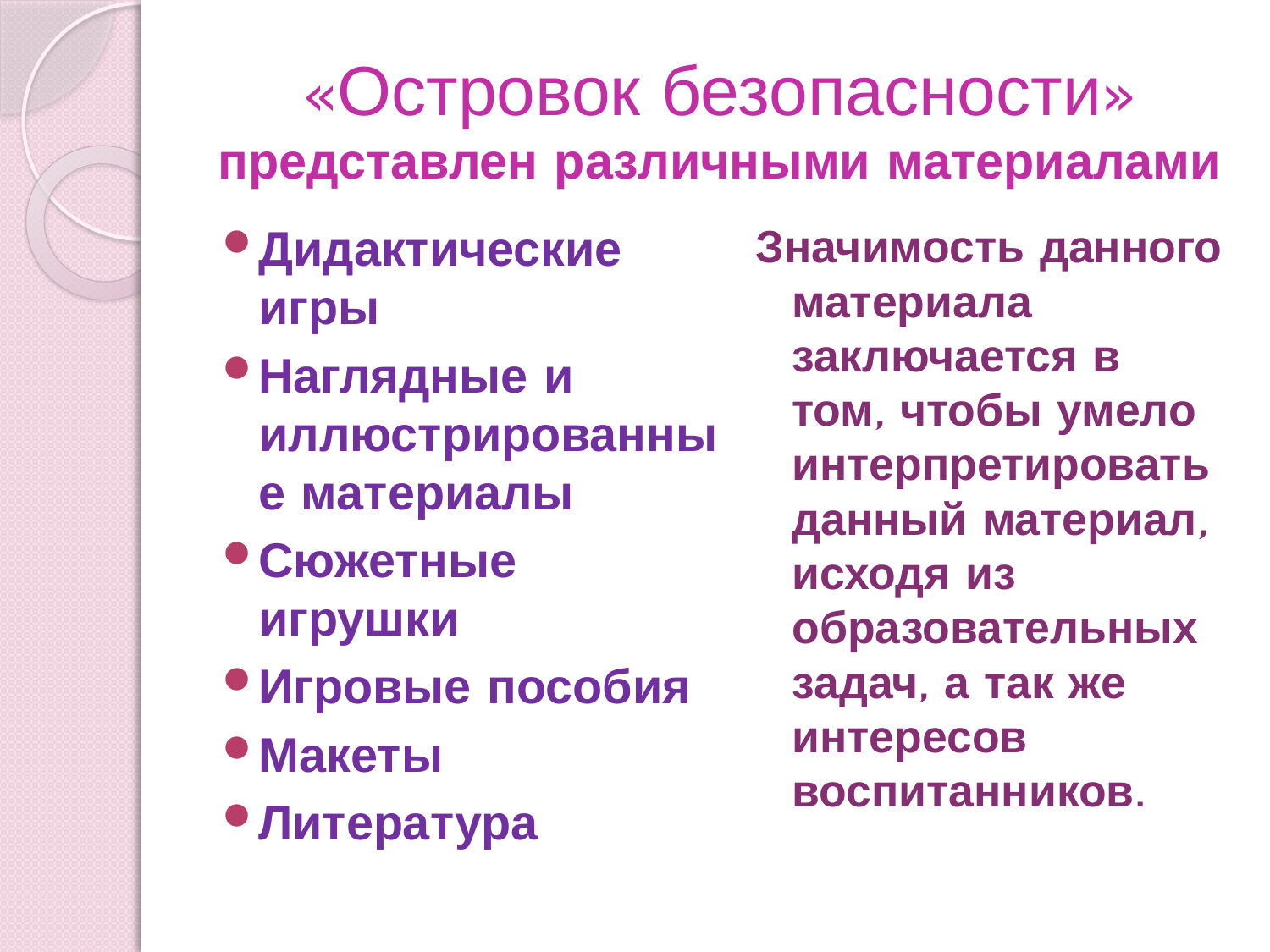

# «Островок безопасности» представлен различными материалами
Дидактические игры
Наглядные и иллюстрированные материалы
Сюжетные игрушки
Игровые пособия
Макеты
Литература
Значимость данного материала заключается в том, чтобы умело интерпретировать данный материал, исходя из образовательных задач, а так же интересов воспитанников.